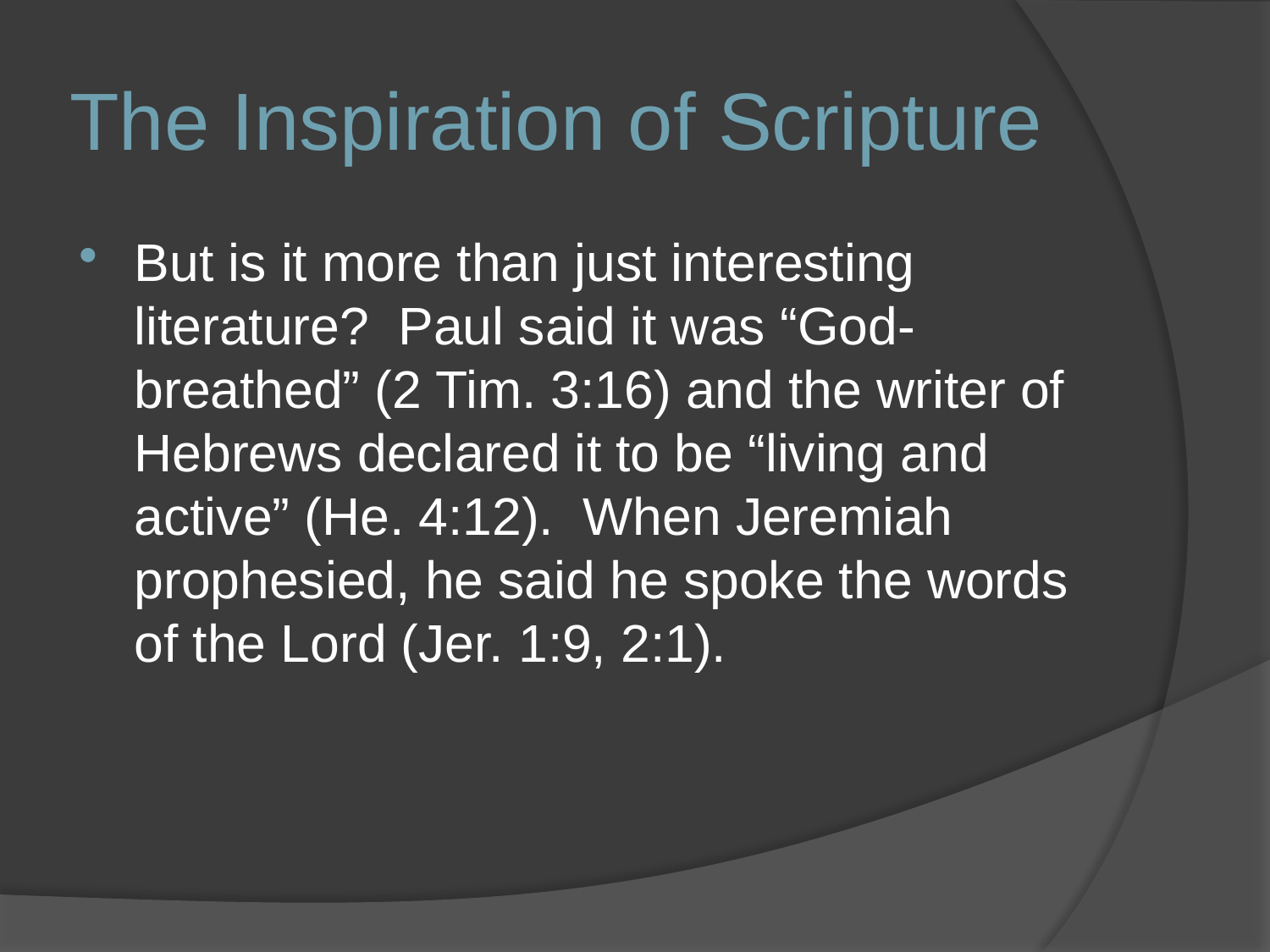

# The Inspiration of Scripture
But is it more than just interesting literature?  Paul said it was “God-breathed” (2 Tim. 3:16) and the writer of Hebrews declared it to be “living and active” (He. 4:12).  When Jeremiah prophesied, he said he spoke the words of the Lord (Jer. 1:9, 2:1).